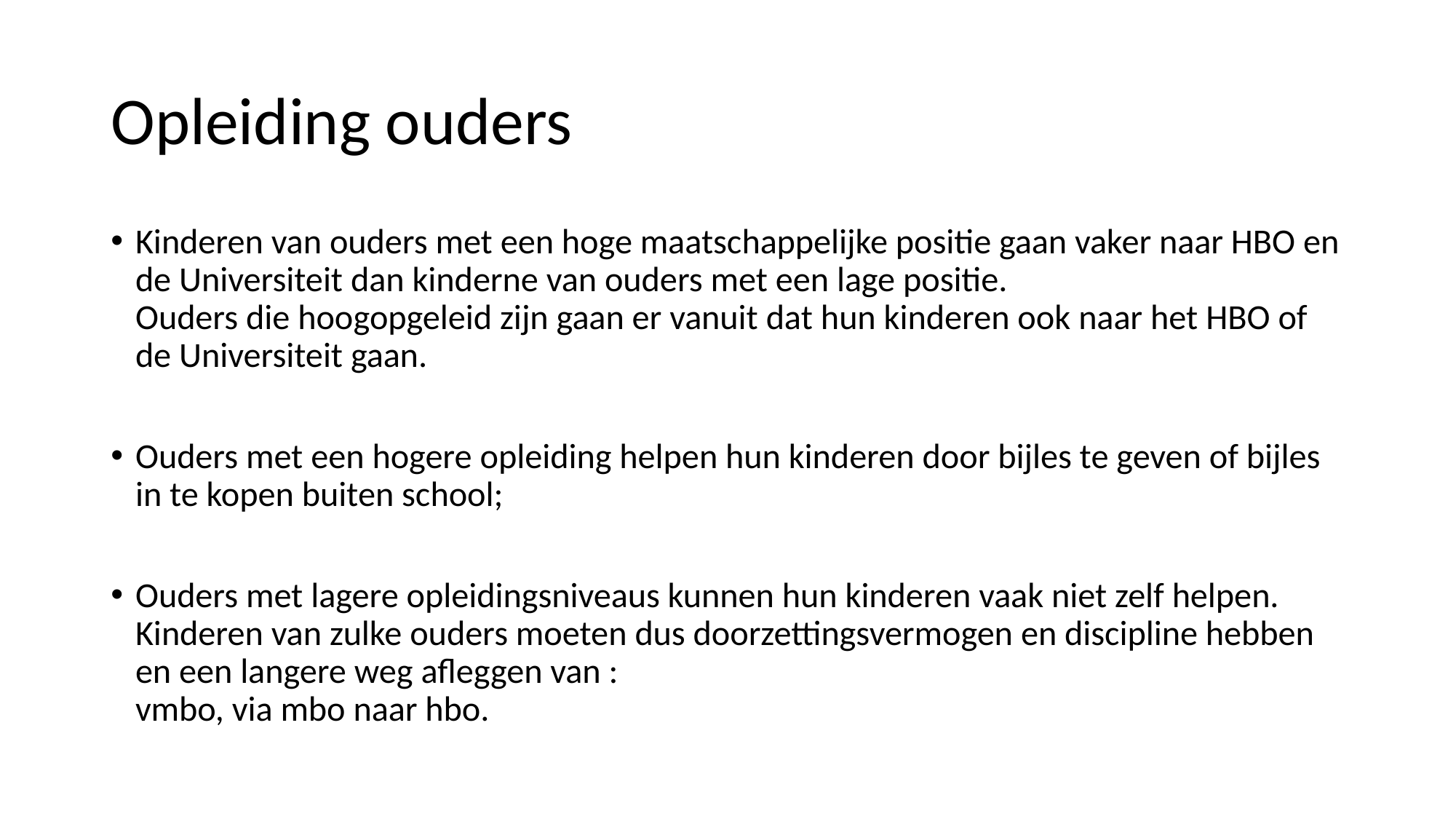

# Opleiding ouders
Kinderen van ouders met een hoge maatschappelijke positie gaan vaker naar HBO en de Universiteit dan kinderne van ouders met een lage positie.
Ouders die hoogopgeleid zijn gaan er vanuit dat hun kinderen ook naar het HBO of de Universiteit gaan.

Ouders met een hogere opleiding helpen hun kinderen door bijles te geven of bijles in te kopen buiten school;

Ouders met lagere opleidingsniveaus kunnen hun kinderen vaak niet zelf helpen.
Kinderen van zulke ouders moeten dus doorzettingsvermogen en discipline hebben en een langere weg afleggen van :
vmbo, via mbo naar hbo.